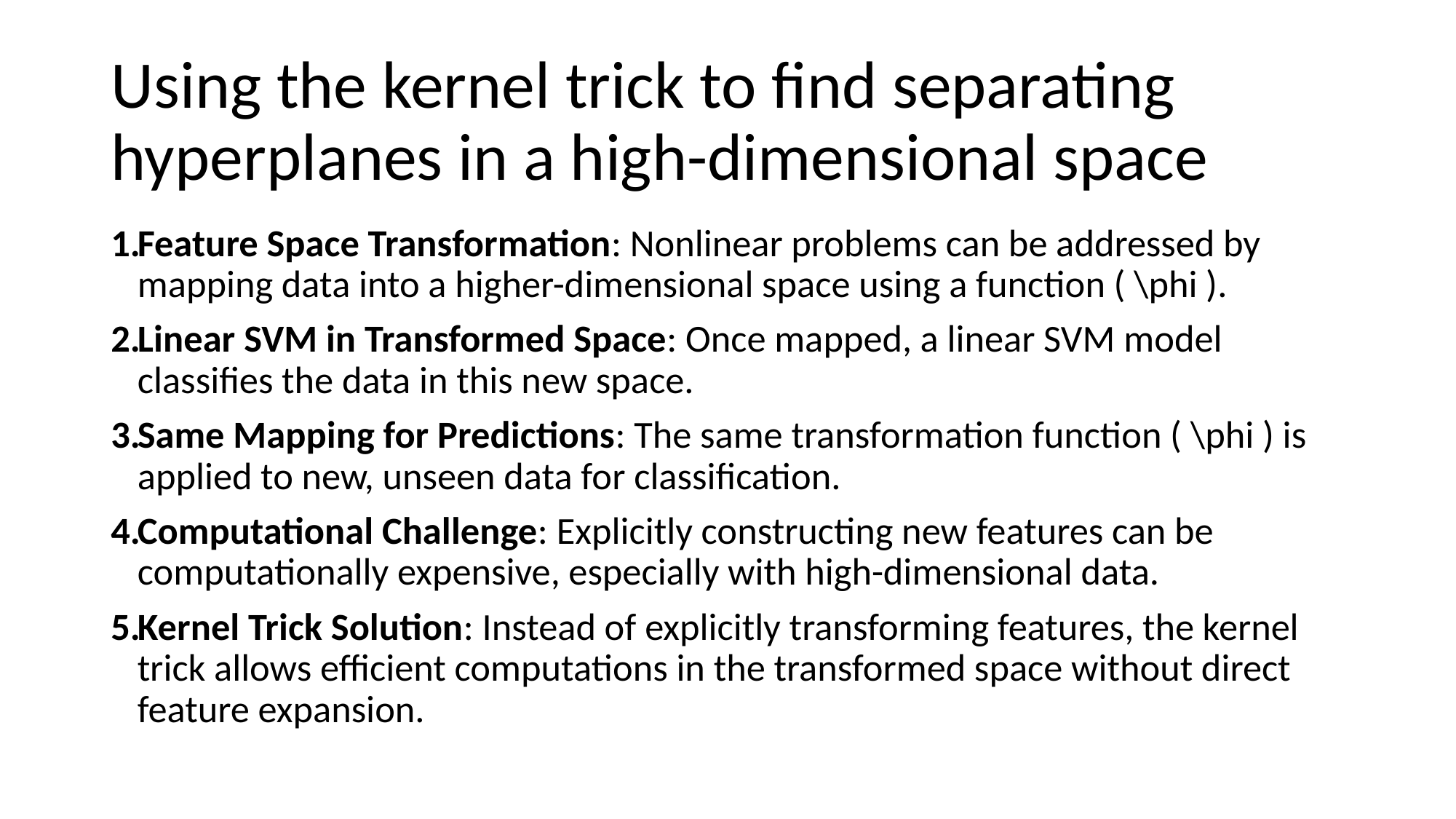

# Using the kernel trick to find separating hyperplanes in a high-dimensional space
Feature Space Transformation: Nonlinear problems can be addressed by mapping data into a higher-dimensional space using a function ( \phi ).
Linear SVM in Transformed Space: Once mapped, a linear SVM model classifies the data in this new space.
Same Mapping for Predictions: The same transformation function ( \phi ) is applied to new, unseen data for classification.
Computational Challenge: Explicitly constructing new features can be computationally expensive, especially with high-dimensional data.
Kernel Trick Solution: Instead of explicitly transforming features, the kernel trick allows efficient computations in the transformed space without direct feature expansion.